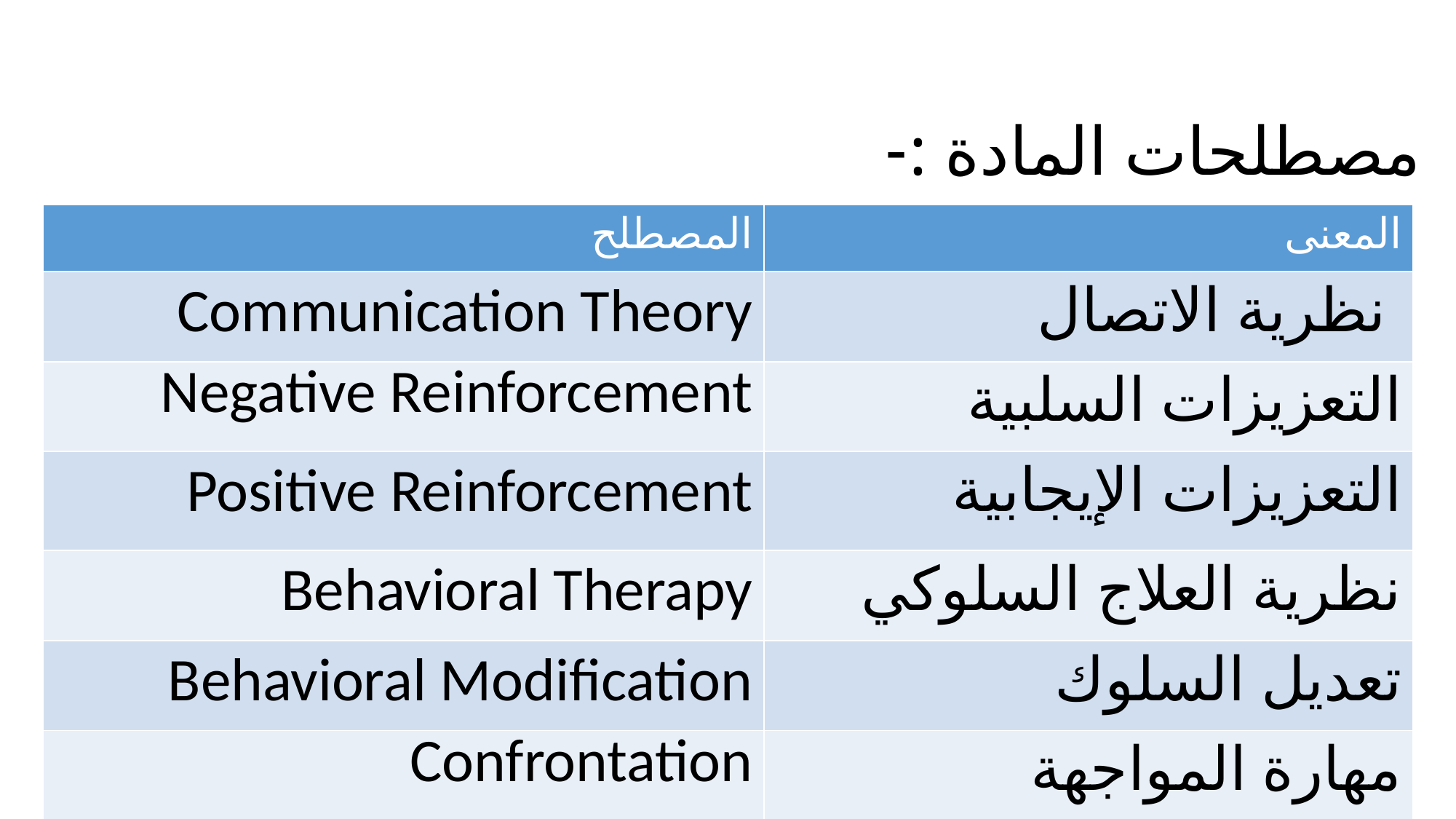

# مصطلحات المادة :-
| المصطلح | المعنى |
| --- | --- |
| Communication Theory | نظرية الاتصال |
| Negative Reinforcement | التعزيزات السلبية |
| Positive Reinforcement | التعزيزات الإيجابية |
| Behavioral Therapy | نظرية العلاج السلوكي |
| Behavioral Modification | تعديل السلوك |
| Confrontation | مهارة المواجهة |